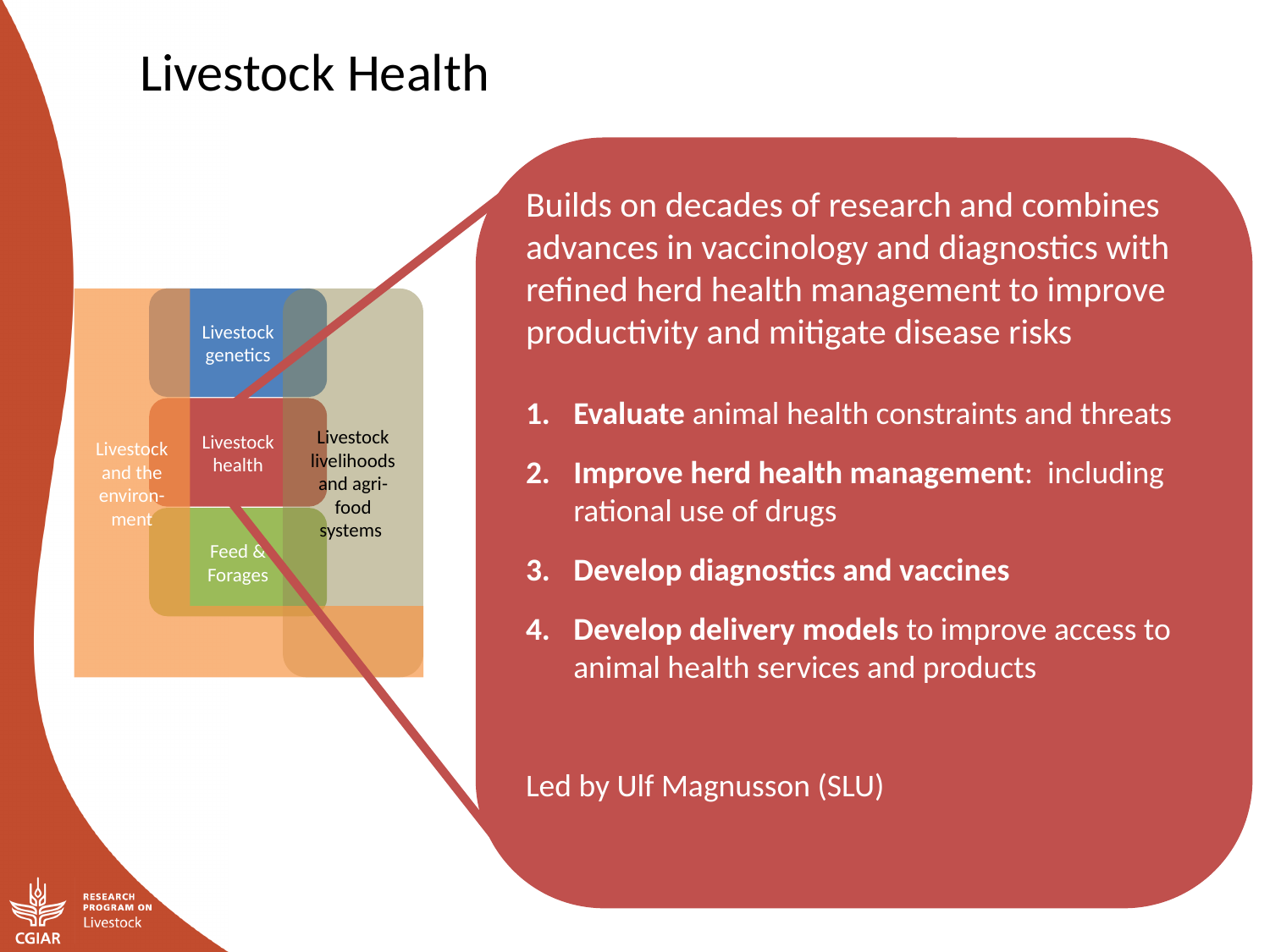

Livestock Health
Builds on decades of research and combines advances in vaccinology and diagnostics with refined herd health management to improve productivity and mitigate disease risks

Evaluate animal health constraints and threats
Improve herd health management:  including rational use of drugs
Develop diagnostics and vaccines
Develop delivery models to improve access to animal health services and products

Led by Ulf Magnusson (SLU)

Livestock and the environ-ment
Livestock
genetics
Livestock livelihoods and agri-food systems
Livestock
health
Feed &
Forages